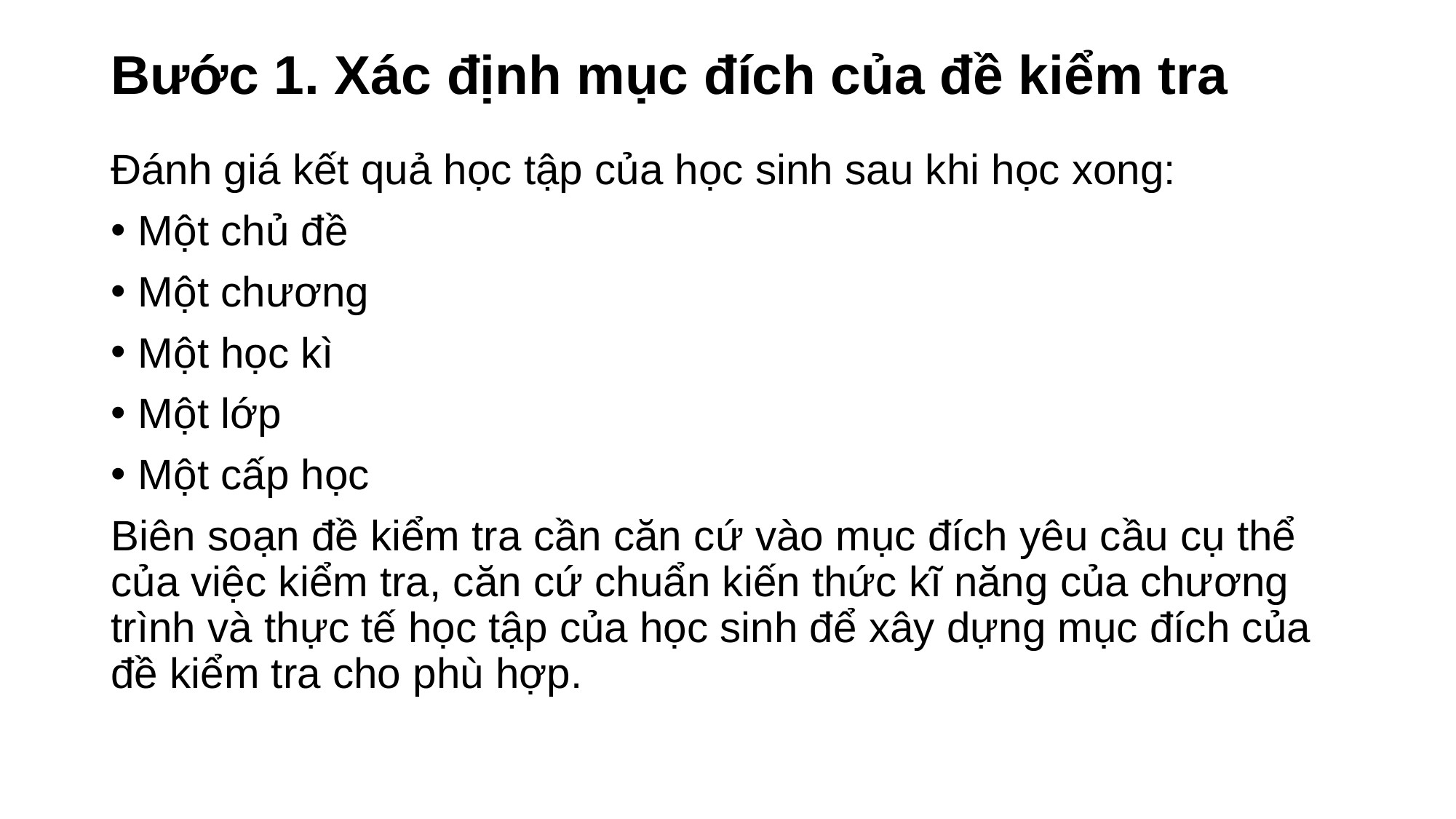

# Bước 1. Xác định mục đích của đề kiểm tra
Đánh giá kết quả học tập của học sinh sau khi học xong:
Một chủ đề
Một chương
Một học kì
Một lớp
Một cấp học
Biên soạn đề kiểm tra cần căn cứ vào mục đích yêu cầu cụ thể của việc kiểm tra, căn cứ chuẩn kiến thức kĩ năng của chương trình và thực tế học tập của học sinh để xây dựng mục đích của đề kiểm tra cho phù hợp.